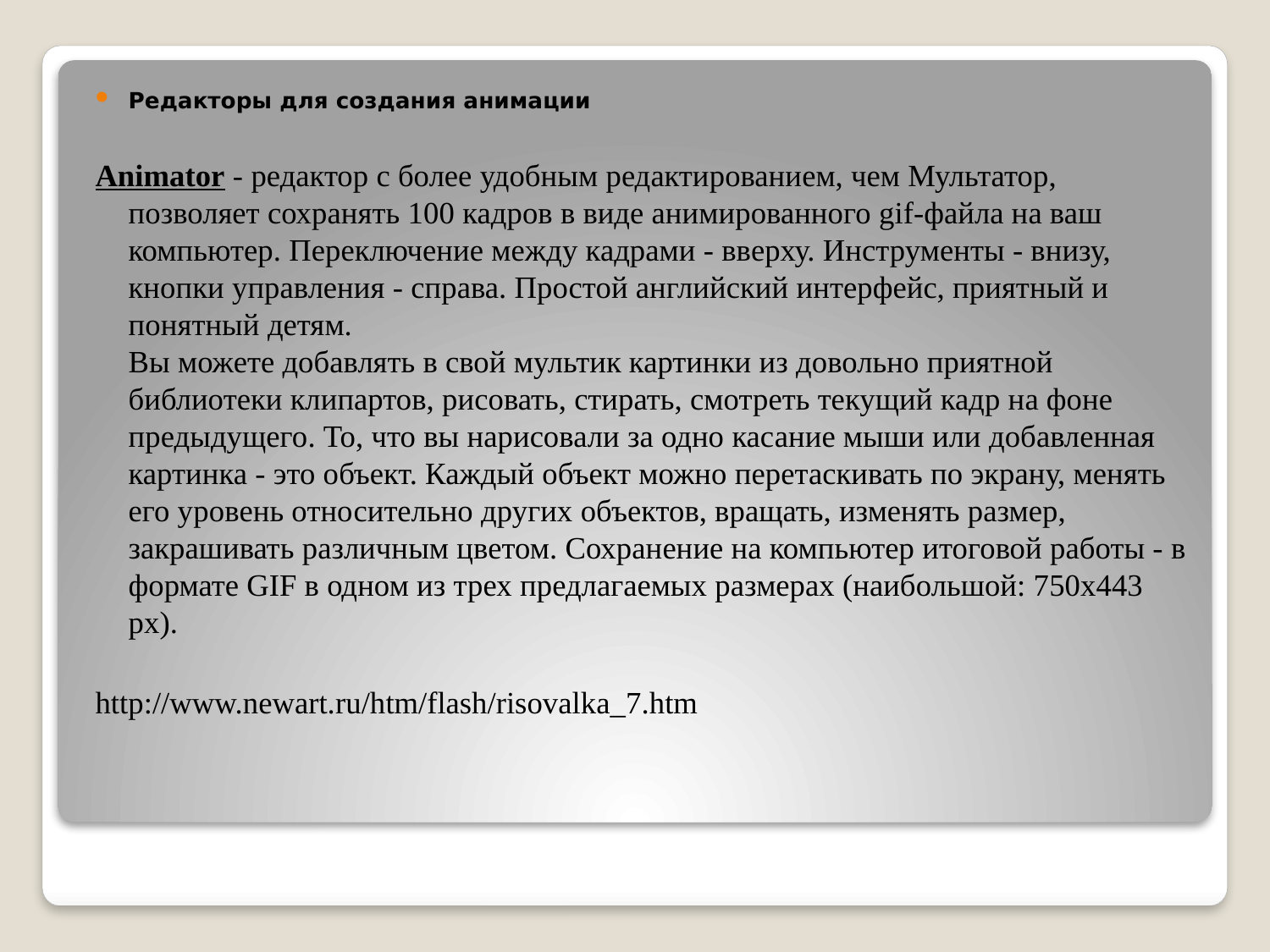

Редакторы для создания анимации

		Animator - редактор с более удобным редактированием, чем Мультатор, позволяет сохранять 100 кадров в виде анимированного gif-файла на ваш компьютер. Переключение между кадрами - вверху. Инструменты - внизу, кнопки управления - справа. Простой английский интерфейс, приятный и понятный детям.
Вы можете добавлять в свой мультик картинки из довольно приятной библиотеки клипартов, рисовать, стирать, смотреть текущий кадр на фоне предыдущего. То, что вы нарисовали за одно касание мыши или добавленная картинка - это объект. Каждый объект можно перетаскивать по экрану, менять его уровень относительно других объектов, вращать, изменять размер, закрашивать различным цветом. Сохранение на компьютер итоговой работы - в формате GIF в одном из трех предлагаемых размерах (наибольшой: 750х443 px).

http://www.newart.ru/htm/flash/risovalka_7.htm